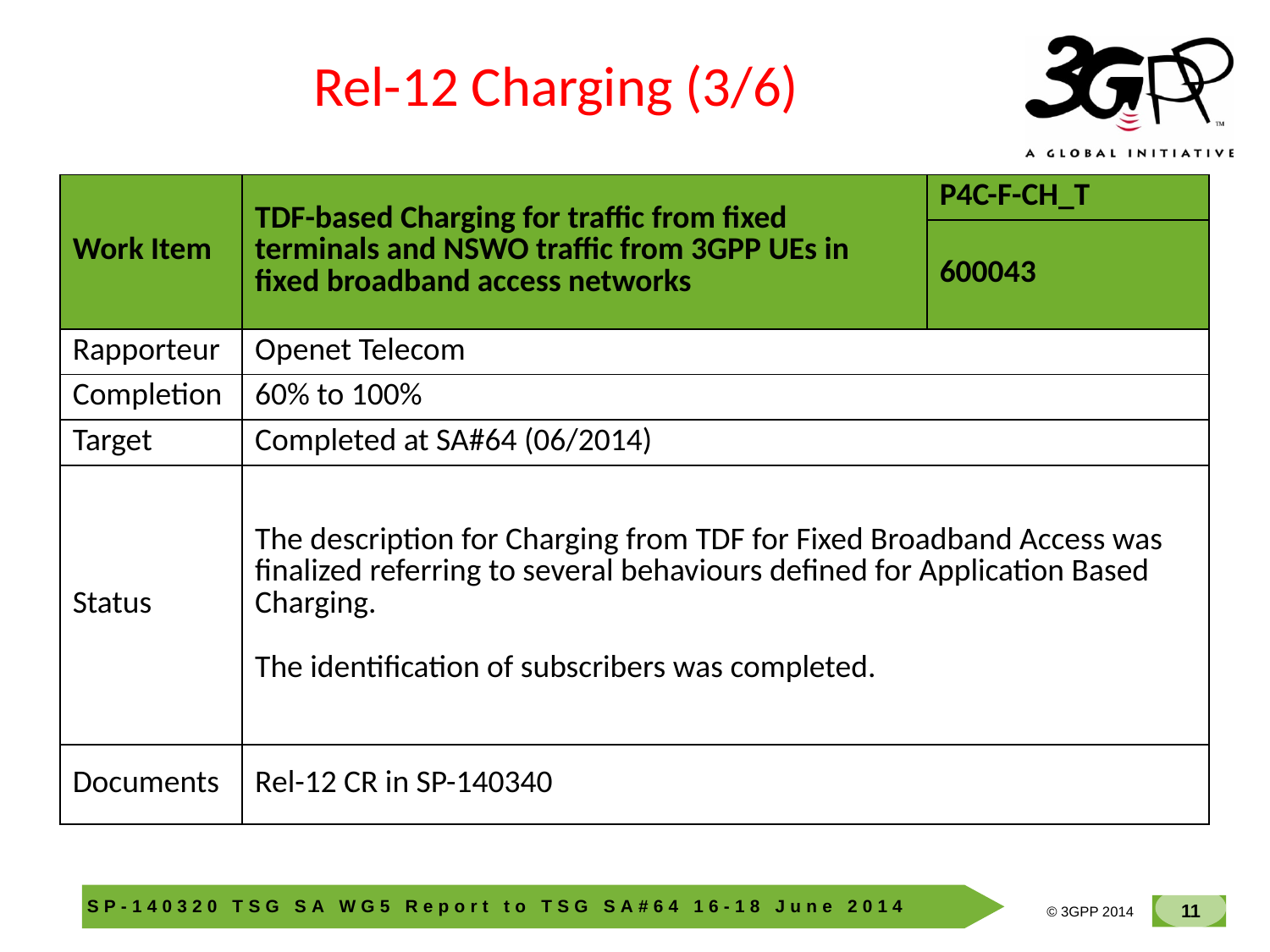

Rel-12 Charging (3/6)
| Work Item | TDF-based Charging for traffic from fixed terminals and NSWO traffic from 3GPP UEs in fixed broadband access networks | P4C-F-CH\_T |
| --- | --- | --- |
|  |  | 600043 |
| Rapporteur | Openet Telecom |  |
| Completion | 60% to 100% |  |
| Target | Completed at SA#64 (06/2014) |  |
| Status | The description for Charging from TDF for Fixed Broadband Access was finalized referring to several behaviours defined for Application Based Charging. The identification of subscribers was completed. |  |
| Documents | Rel-12 CR in SP-140340 |  |